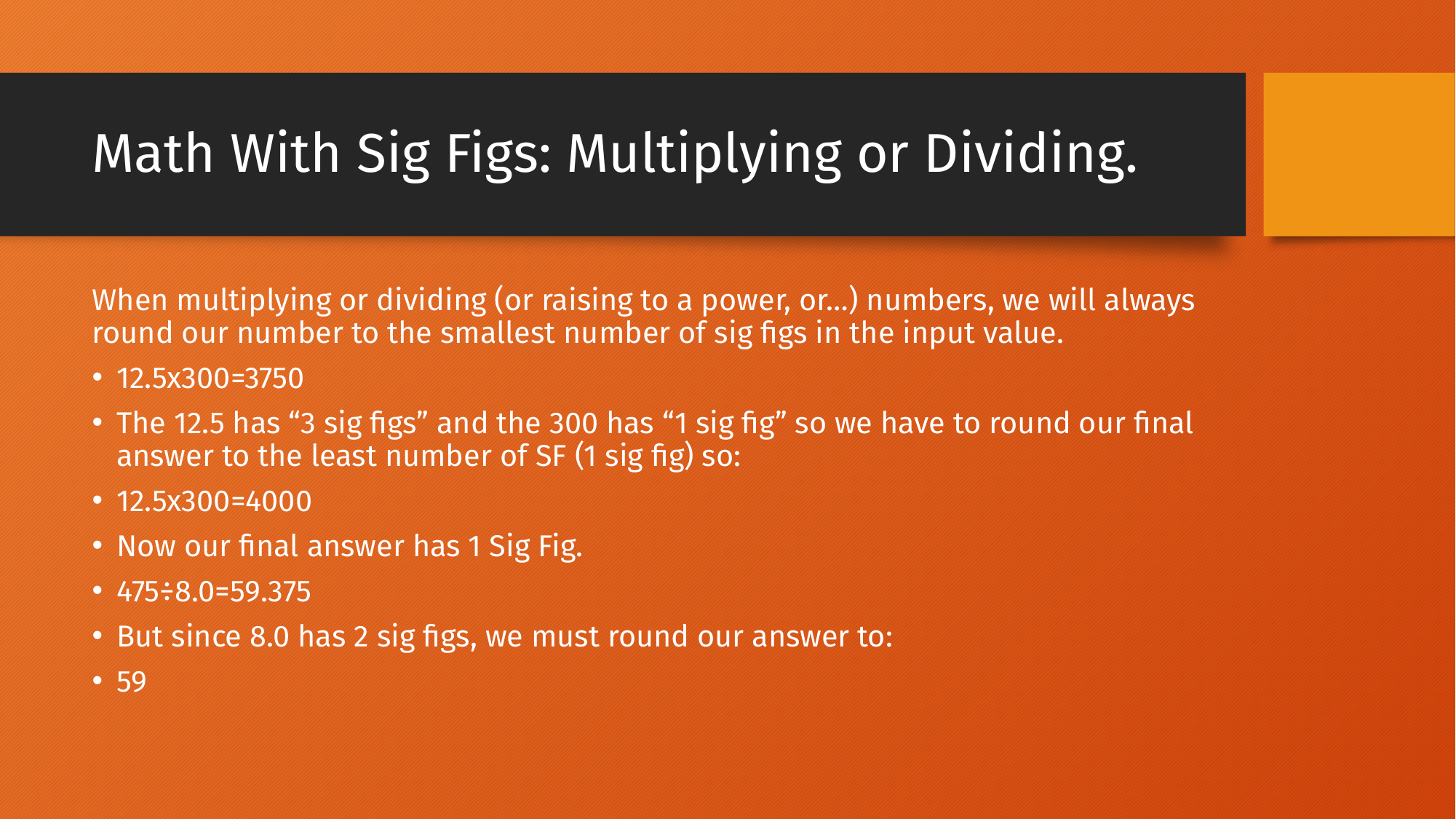

# Math With Sig Figs: Multiplying or Dividing.
When multiplying or dividing (or raising to a power, or…) numbers, we will always round our number to the smallest number of sig figs in the input value.
12.5x300=3750
The 12.5 has “3 sig figs” and the 300 has “1 sig fig” so we have to round our final answer to the least number of SF (1 sig fig) so:
12.5x300=4000
Now our final answer has 1 Sig Fig.
475÷8.0=59.375
But since 8.0 has 2 sig figs, we must round our answer to:
59